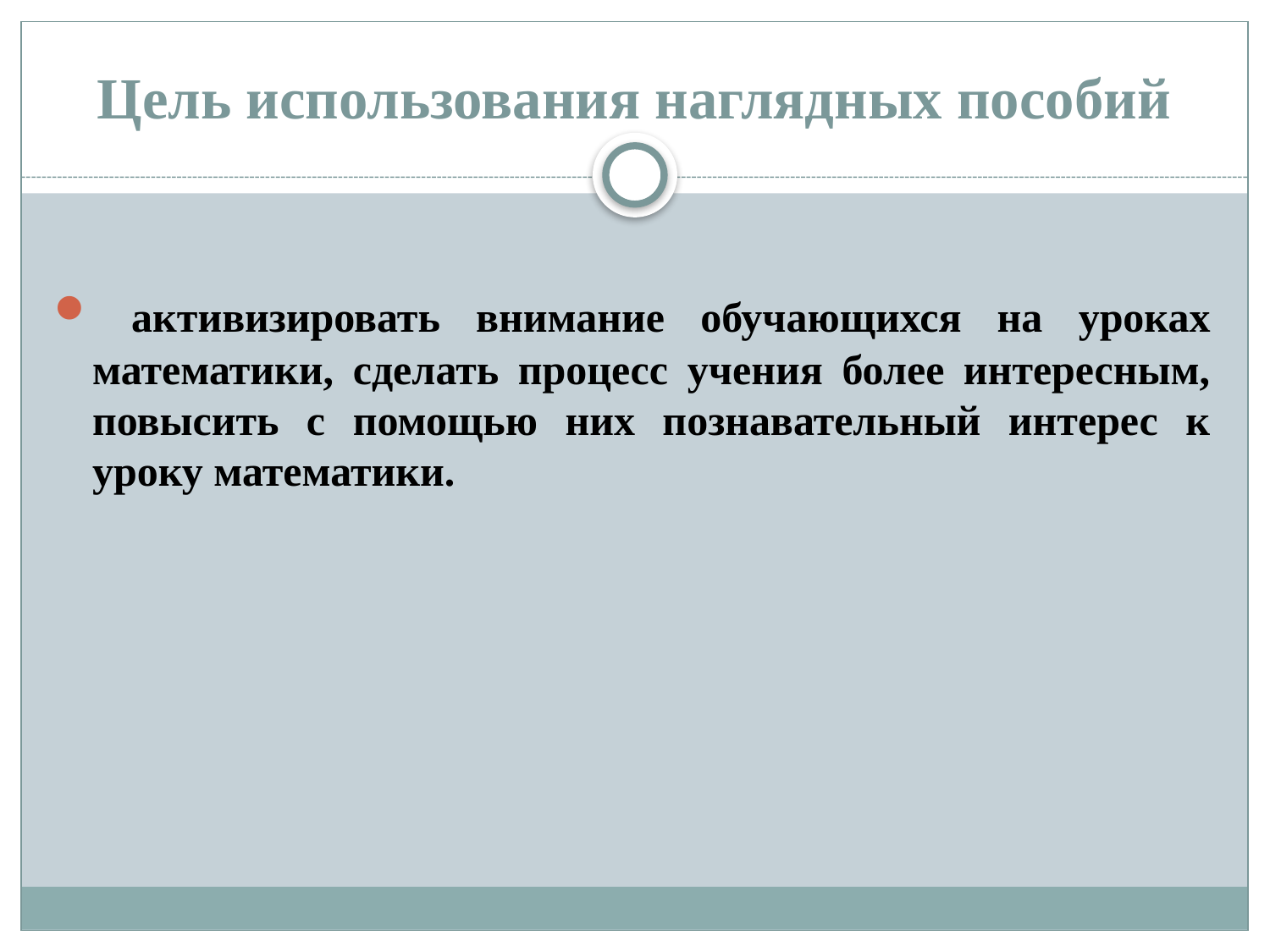

# Цель использования наглядных пособий

 активизировать внимание обучающихся на уроках математики, сделать процесс учения более интересным, повысить с помощью них познавательный интерес к уроку математики.